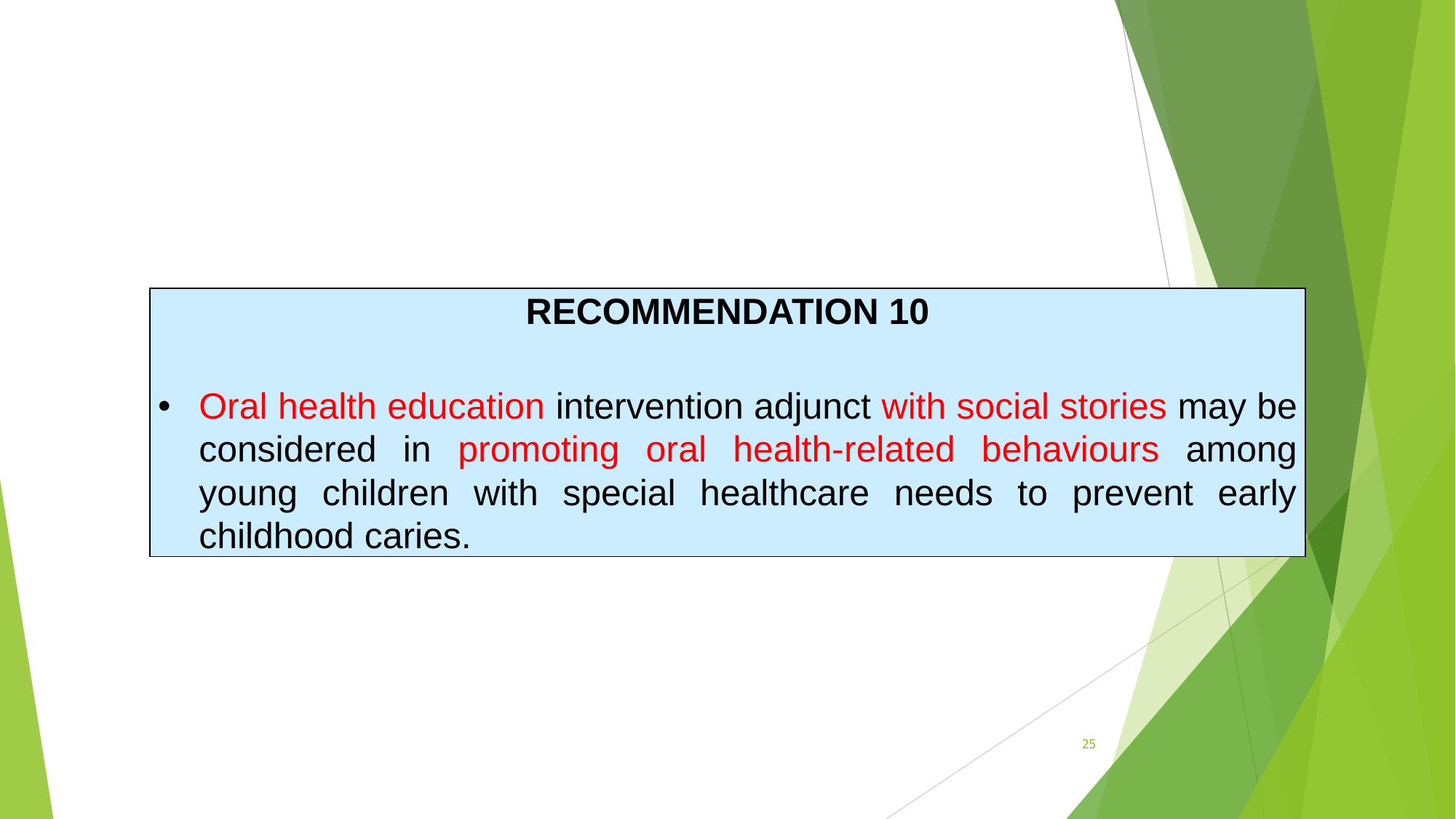

| RECOMMENDATION 10 Oral health education intervention adjunct with social stories may be considered in promoting oral health-related behaviours among young children with special healthcare needs to prevent early childhood caries. |
| --- |
25